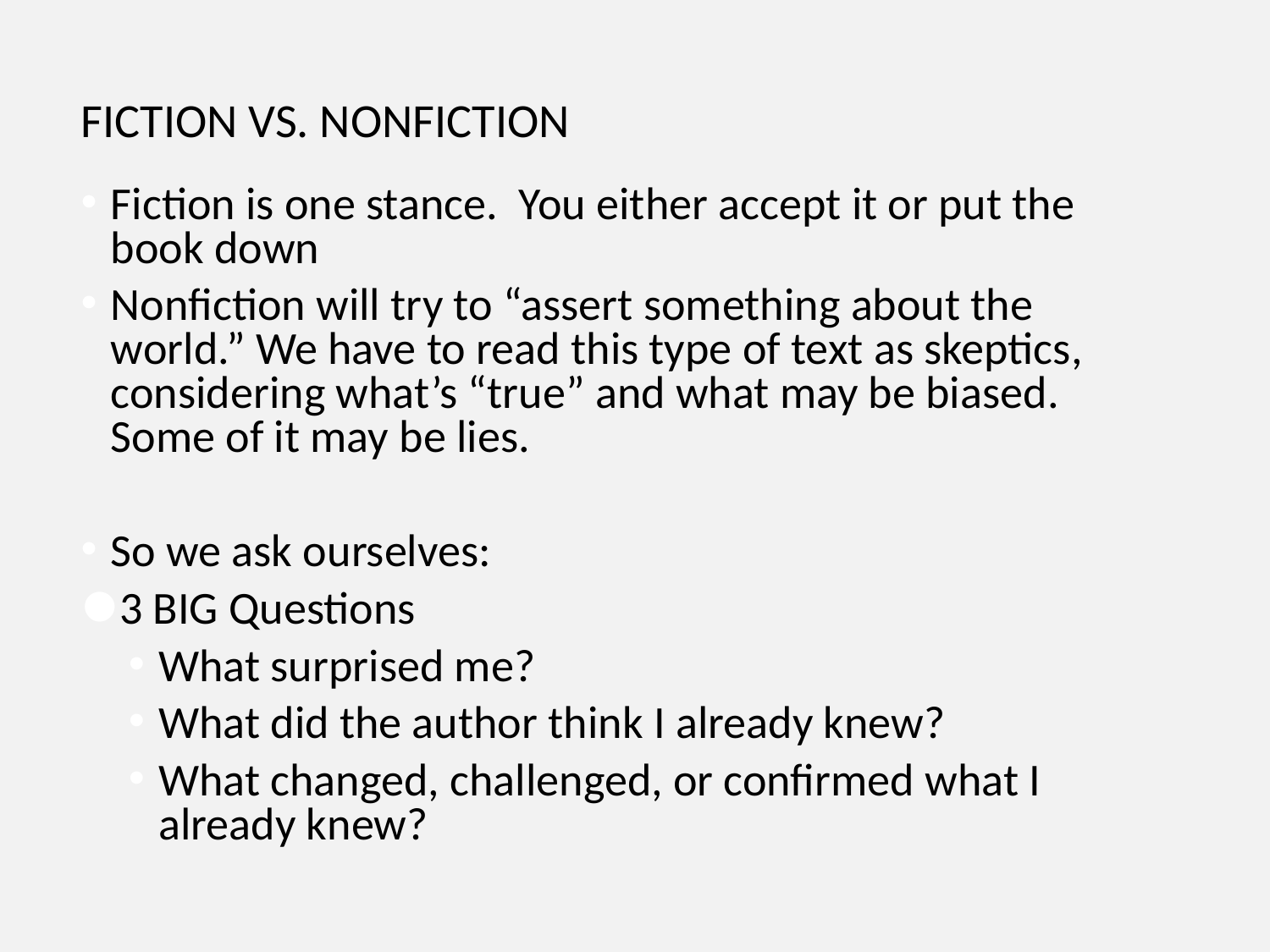

# FICTION VS. NONFICTION
Fiction is one stance.  You either accept it or put the book down
Nonfiction will try to “assert something about the world.” We have to read this type of text as skeptics, considering what’s “true” and what may be biased.  Some of it may be lies.

So we ask ourselves:
3 BIG Questions
What surprised me?
What did the author think I already knew?
What changed, challenged, or confirmed what I already knew?